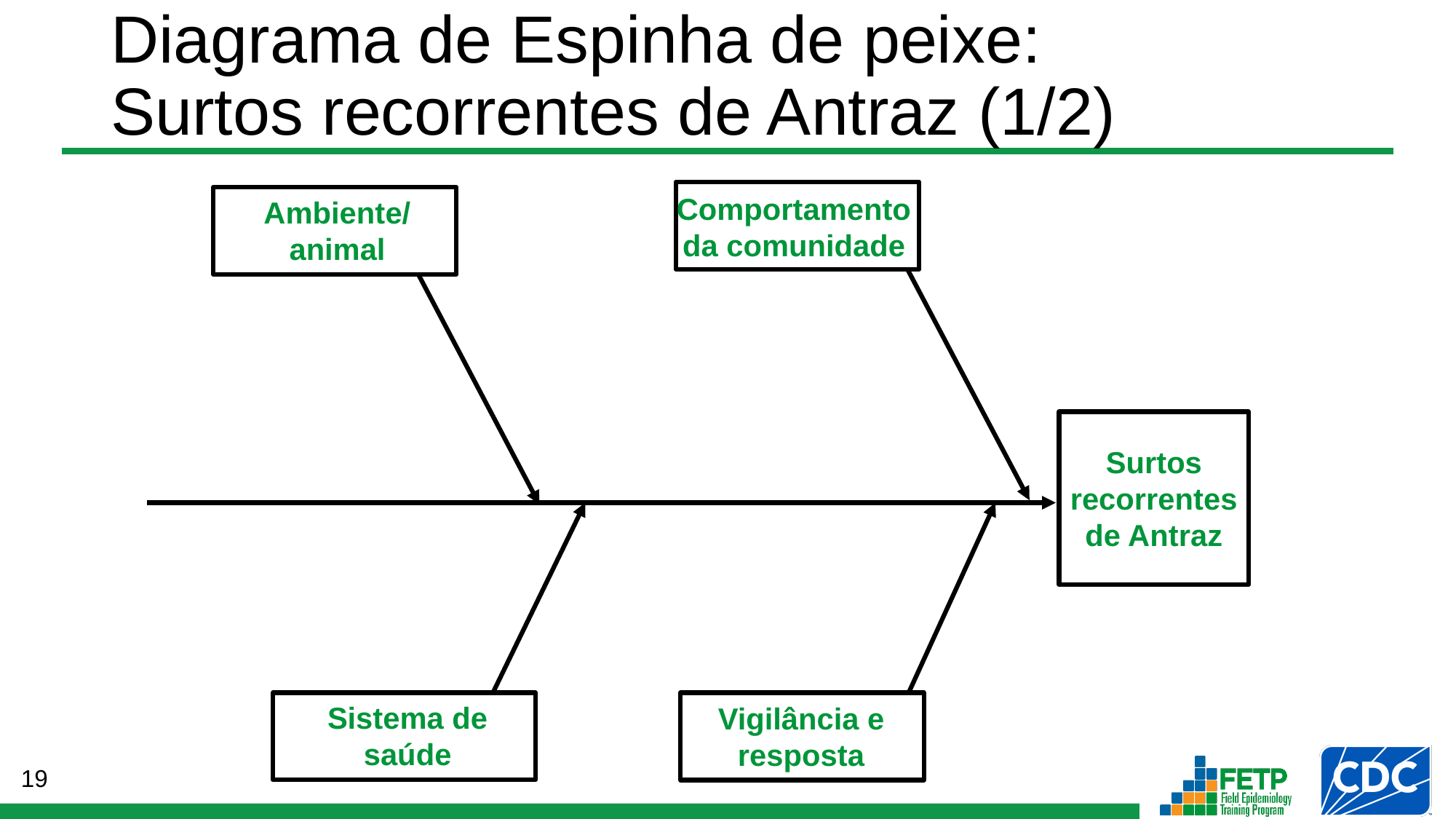

# Diagrama de Espinha de peixe: Surtos recorrentes de Antraz (1/2)

Comportamento da comunidade
Ambiente/
animal
Surtos recorrentes de Antraz
Sistema de saúde
Vigilância e resposta